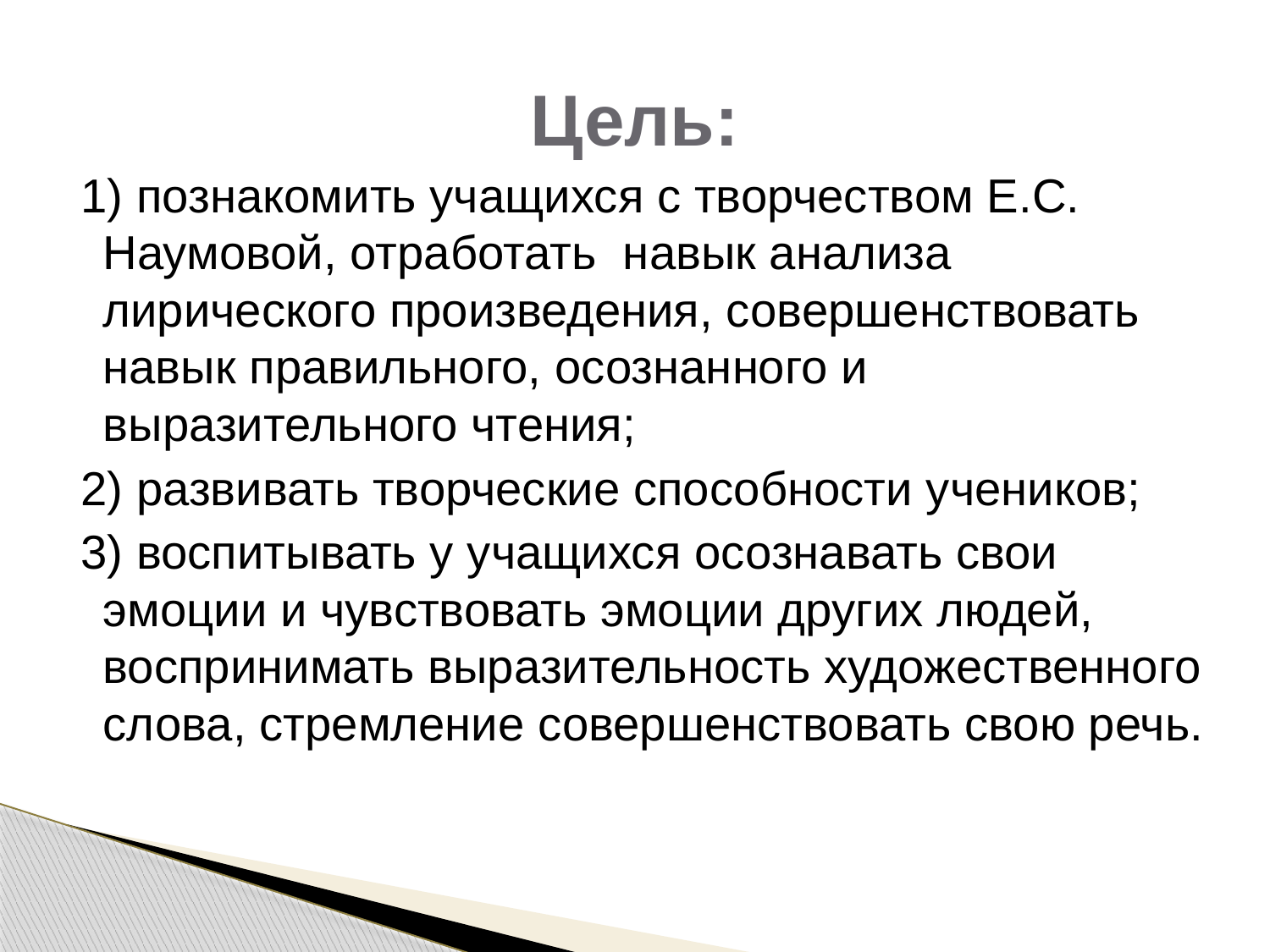

# Цель:
 1) познакомить учащихся с творчеством Е.С. Наумовой, отработать  навык анализа лирического произведения, совершенствовать навык правильного, осознанного и выразительного чтения;
 2) развивать творческие способности учеников;
 3) воспитывать у учащихся осознавать свои эмоции и чувствовать эмоции других людей, воспринимать выразительность художественного слова, стремление совершенствовать свою речь.